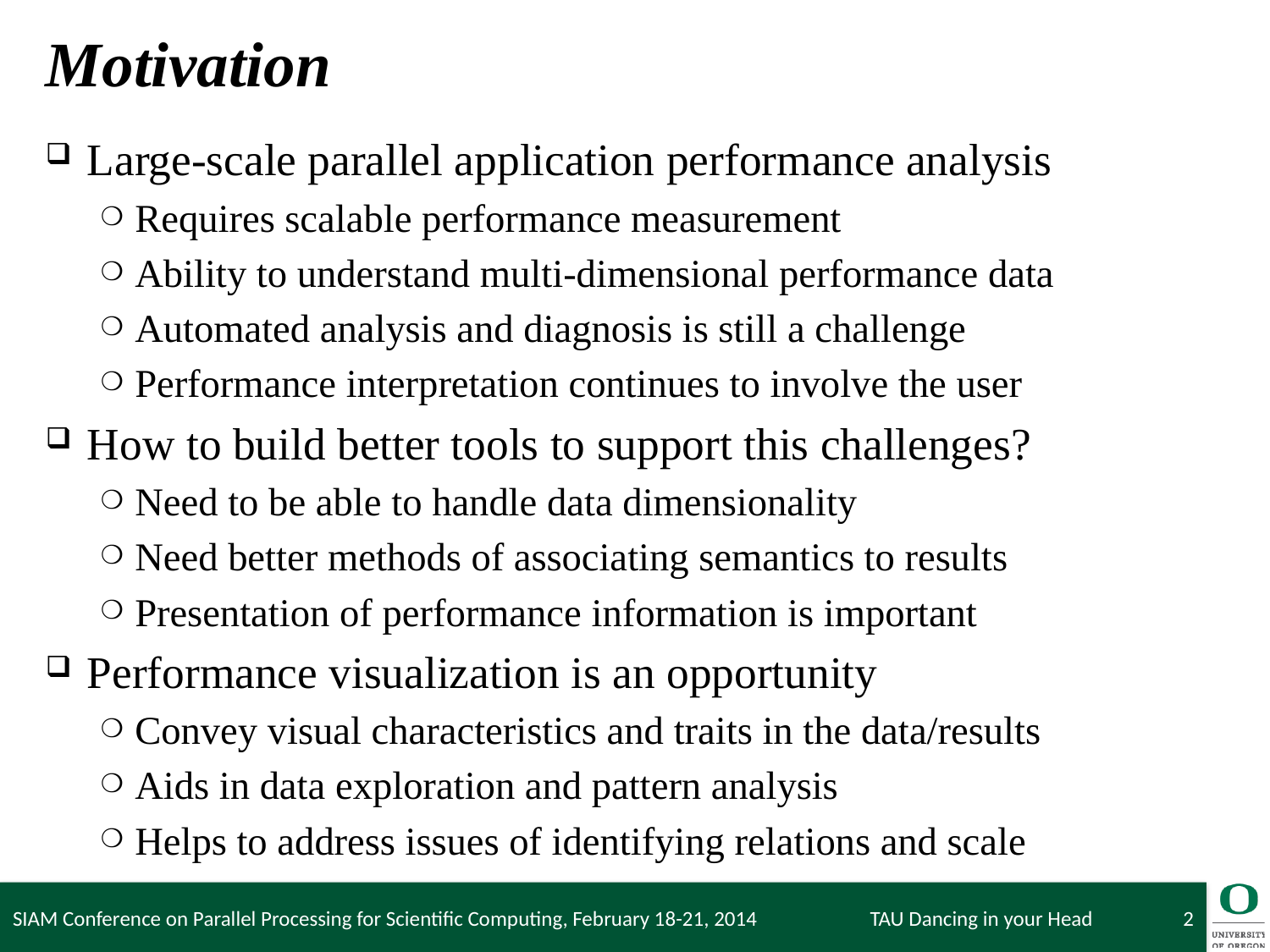

# Motivation
Large-scale parallel application performance analysis
Requires scalable performance measurement
Ability to understand multi-dimensional performance data
Automated analysis and diagnosis is still a challenge
Performance interpretation continues to involve the user
How to build better tools to support this challenges?
Need to be able to handle data dimensionality
Need better methods of associating semantics to results
Presentation of performance information is important
Performance visualization is an opportunity
Convey visual characteristics and traits in the data/results
Aids in data exploration and pattern analysis
Helps to address issues of identifying relations and scale
SIAM Conference on Parallel Processing for Scientific Computing, February 18-21, 2014
TAU Dancing in your Head
2